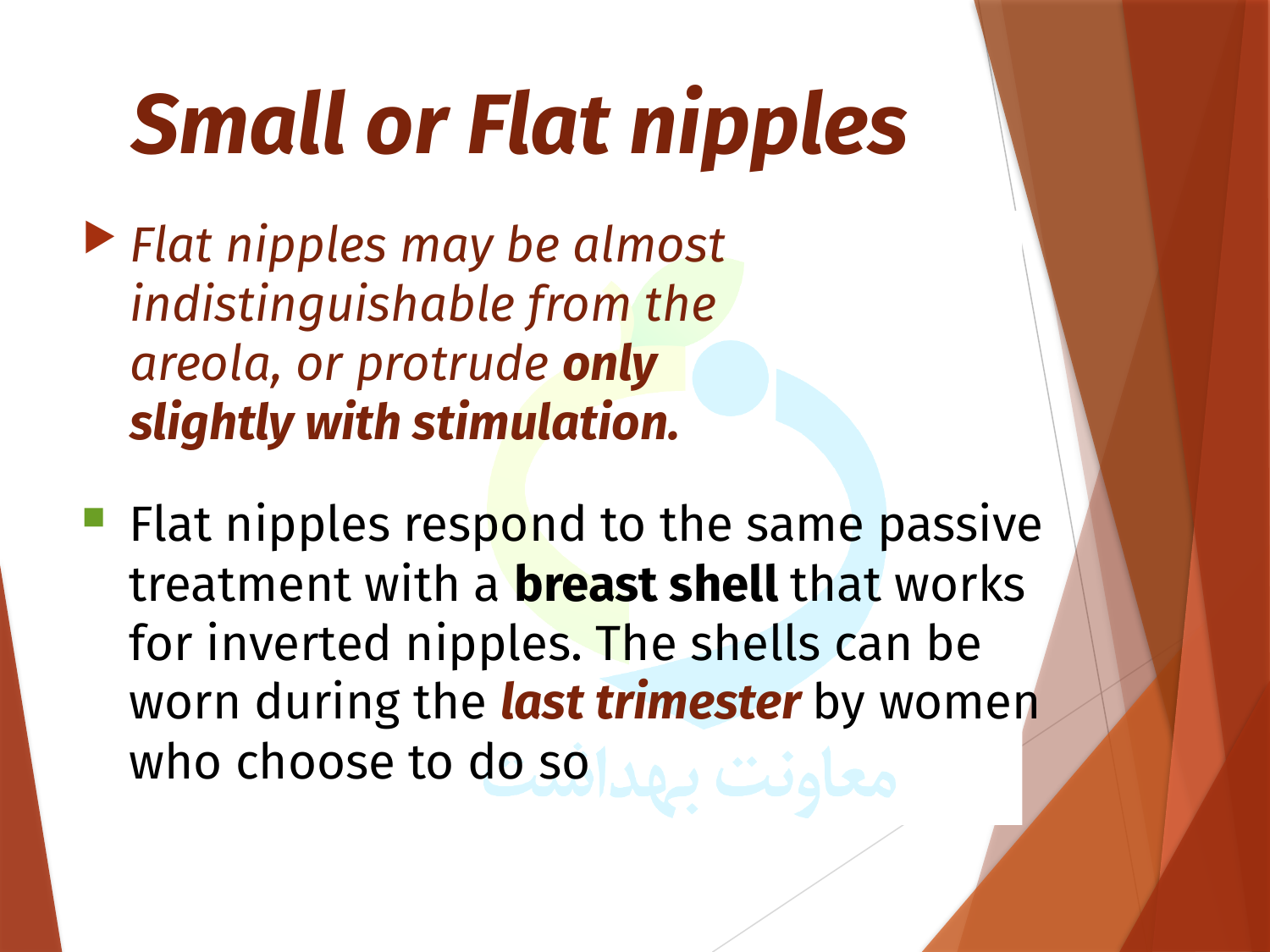

Small or Flat nipples
Flat nipples may be almost indistinguishable from the areola, or protrude only slightly with stimulation.
Flat nipples respond to the same passive treatment with a breast shell that works for inverted nipples. The shells can be worn during the last trimester by women who choose to do so